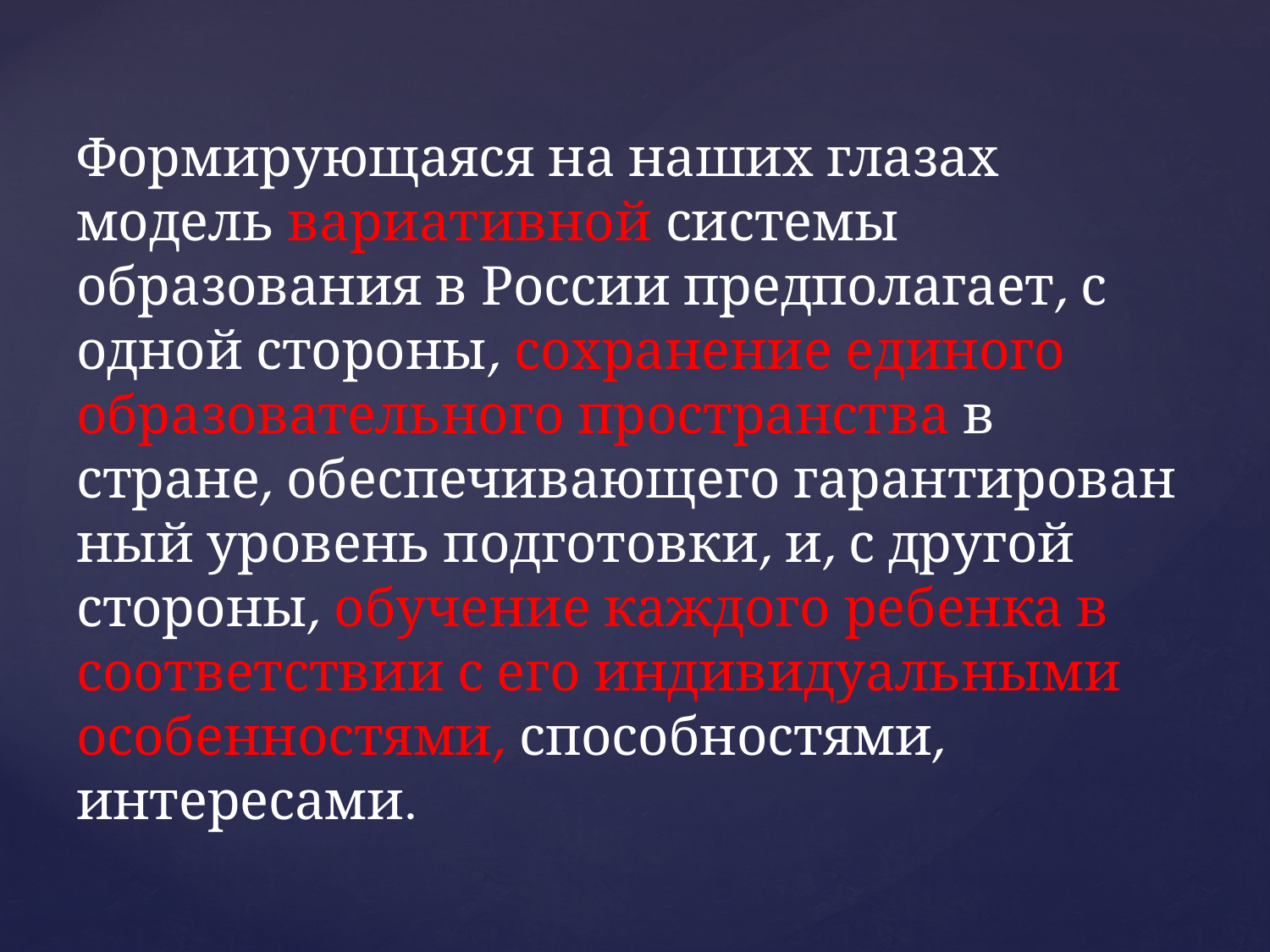

Формирующаяся на наших глазах модель вариа­тивной системы образования в России предполагает, с одной стороны, сохранение единого образовательного пространства в стране, обеспечивающего гарантирован­ный уровень подготовки, и, с другой стороны, обучение каждого ребенка в соответствии с его индивидуальны­ми особенностями, способностями, интересами.